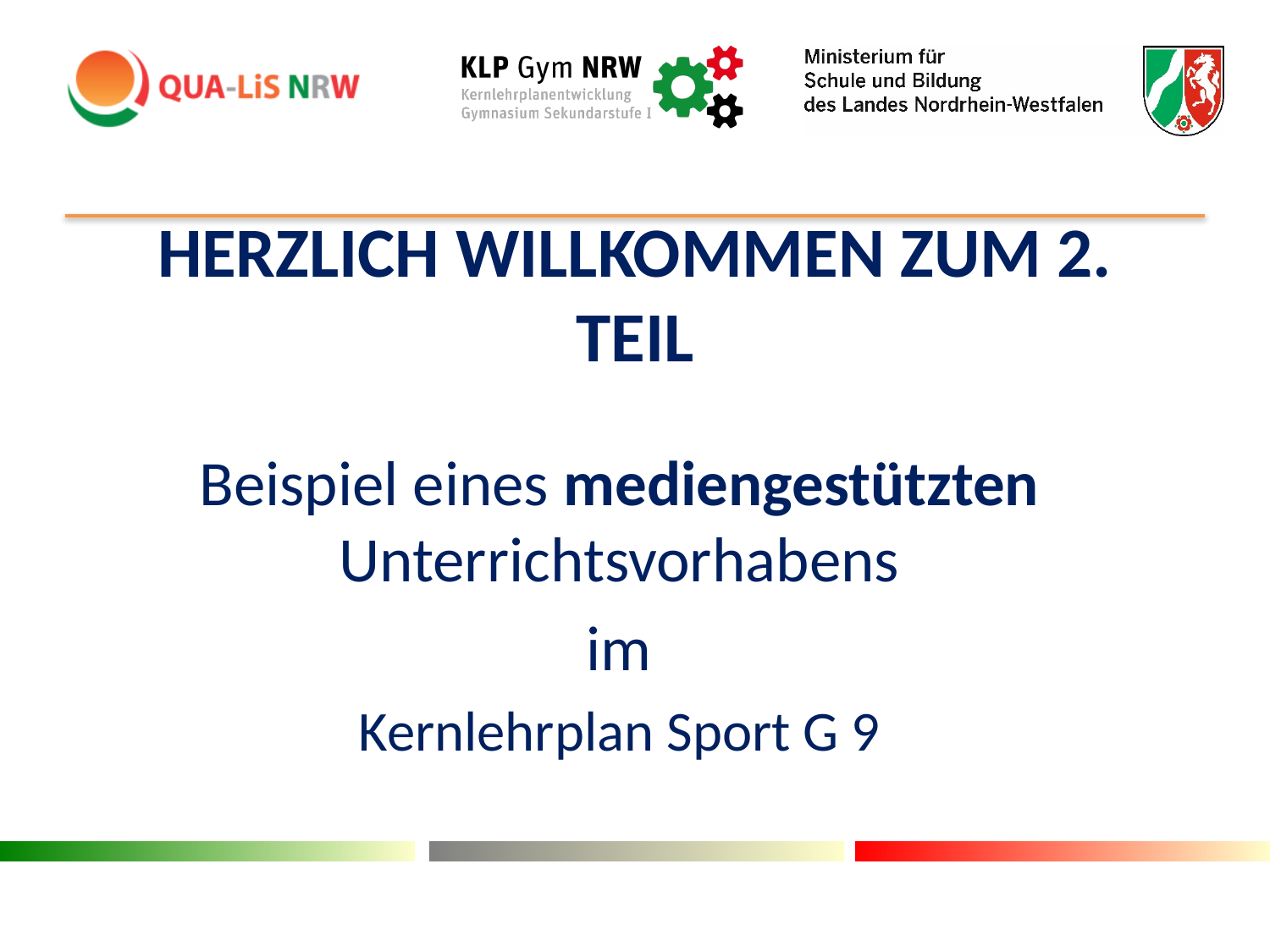

# Herzlich willkommen zum 2. Teil
Beispiel eines mediengestützten Unterrichtsvorhabens
im
Kernlehrplan Sport G 9